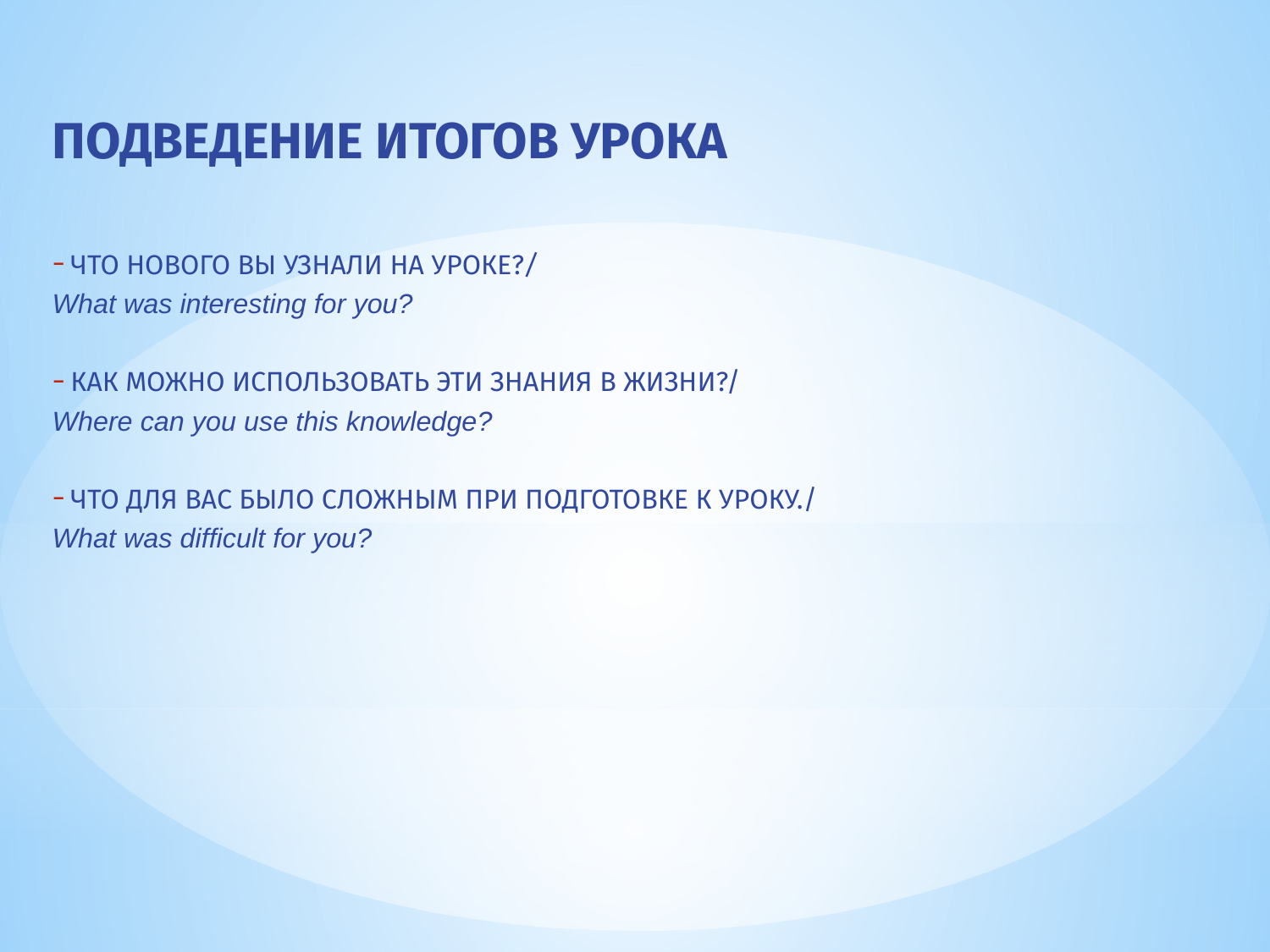

ПОДВЕДЕНИЕ ИТОГОВ УРОКА

ЧТО НОВОГО ВЫ УЗНАЛИ НА УРОКЕ?/
What was interesting for you?

КАК МОЖНО ИСПОЛЬЗОВАТЬ ЭТИ ЗНАНИЯ В ЖИЗНИ?/
Where can you use this knowledge?

ЧТО ДЛЯ ВАС БЫЛО СЛОЖНЫМ ПРИ ПОДГОТОВКЕ К УРОКУ./
What was difficult for you?